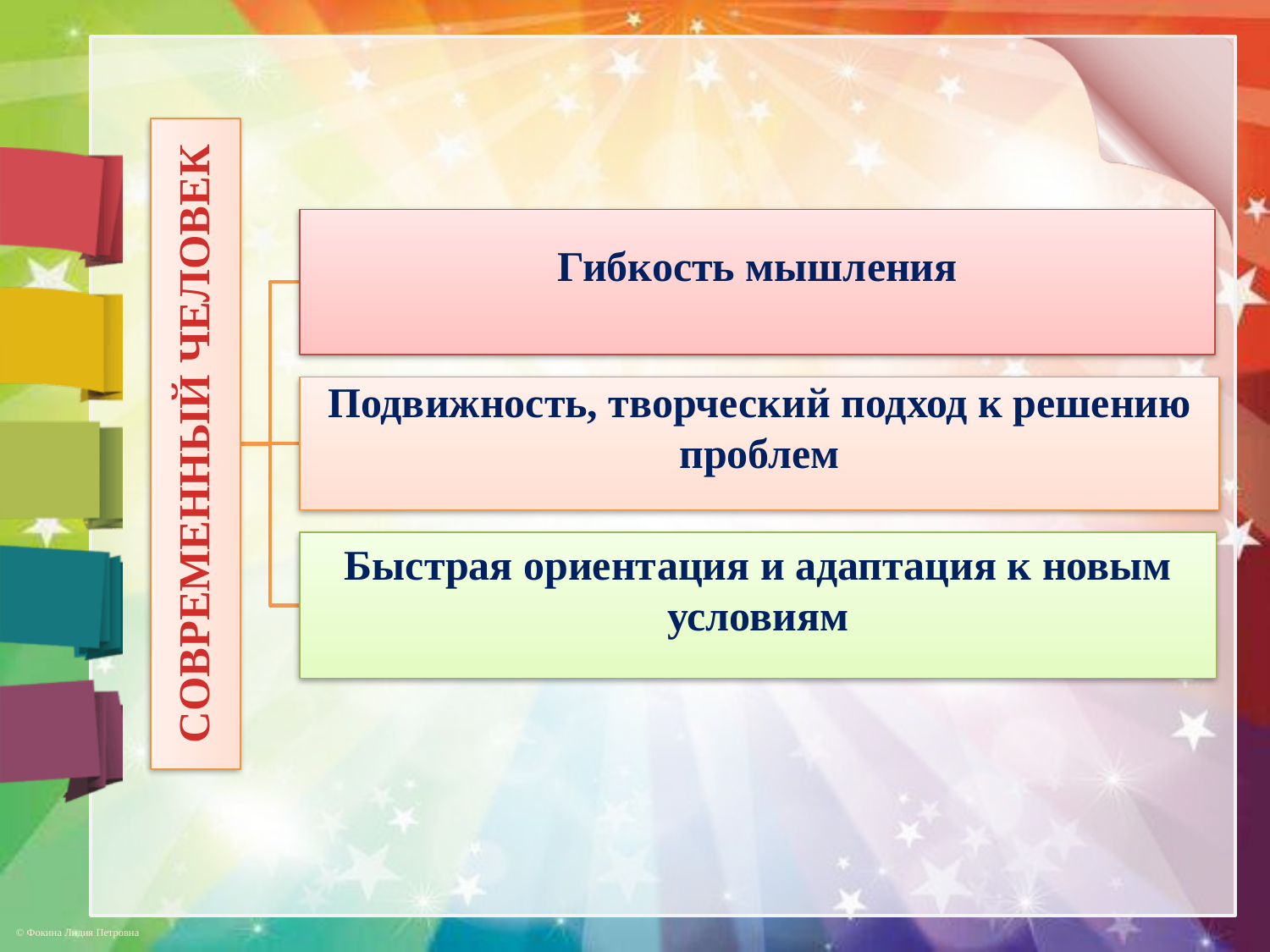

СОВРЕМЕННЫЙ ЧЕЛОВЕК
Гибкость мышления

Подвижность, творческий подход к решению проблем

Быстрая ориентация и адаптация к новым условиям